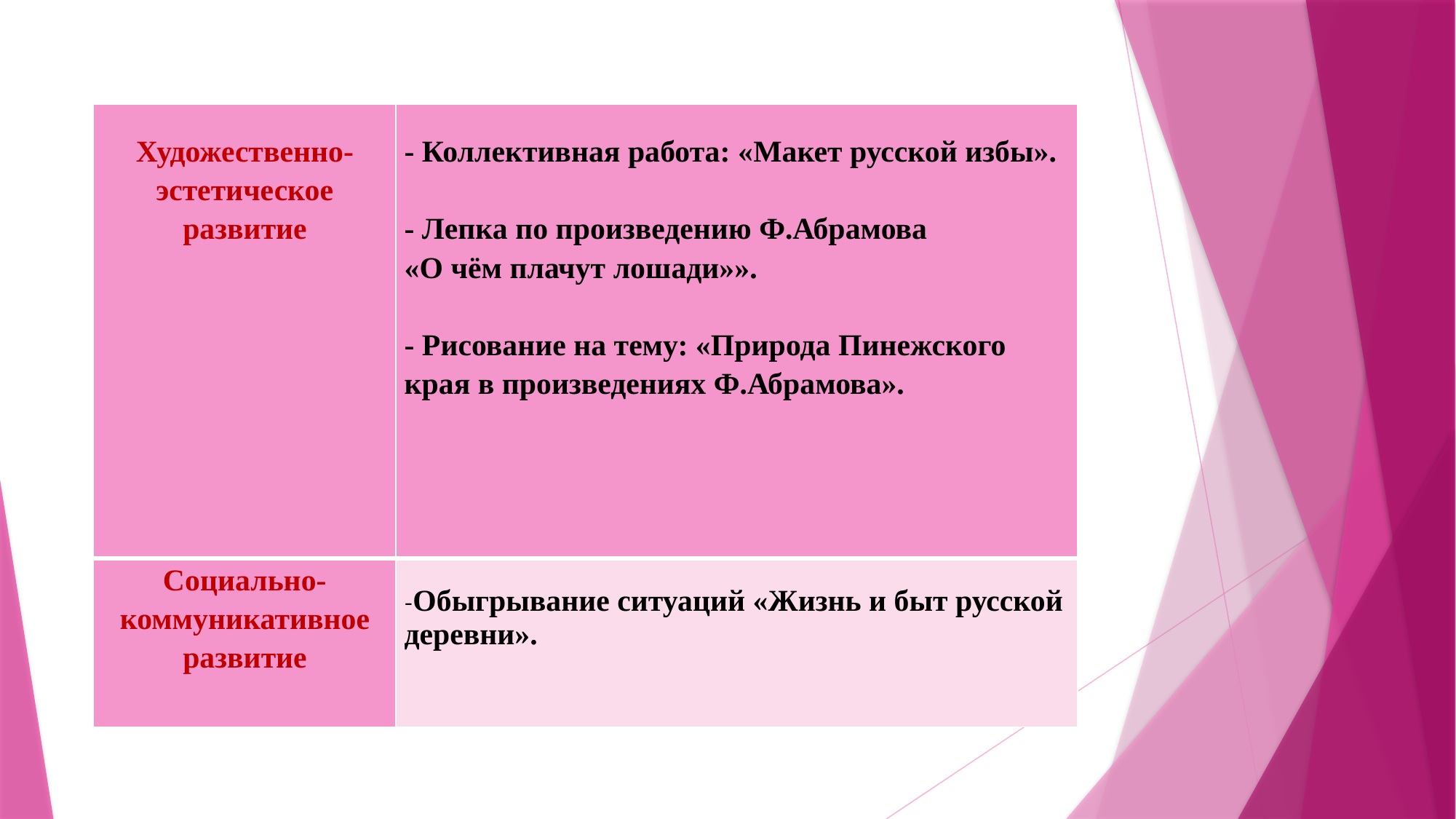

#
| Художественно-эстетическое развитие | - Коллективная работа: «Макет русской избы».   - Лепка по произведению Ф.Абрамова «О чём плачут лошади»».   - Рисование на тему: «Природа Пинежского края в произведениях Ф.Абрамова». |
| --- | --- |
| Социально-коммуникативное развитие | -Обыгрывание ситуаций «Жизнь и быт русской деревни». |